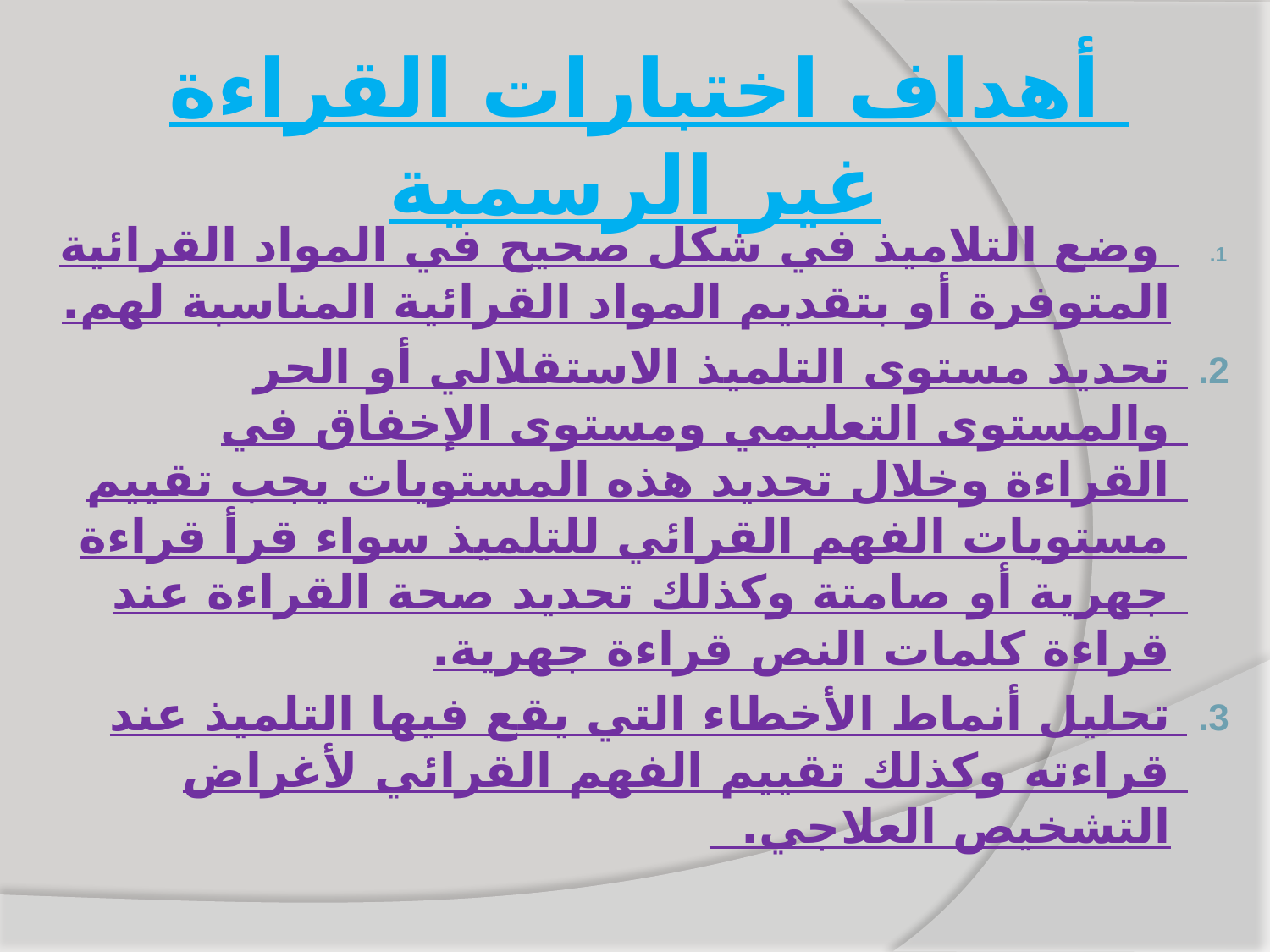

# أهداف اختبارات القراءة غير الرسمية
 وضع التلاميذ في شكل صحيح في المواد القرائية المتوفرة أو بتقديم المواد القرائية المناسبة لهم.
تحديد مستوى التلميذ الاستقلالي أو الحر والمستوى التعليمي ومستوى الإخفاق في القراءة وخلال تحديد هذه المستويات يجب تقييم مستويات الفهم القرائي للتلميذ سواء قرأ قراءة جهرية أو صامتة وكذلك تحديد صحة القراءة عند قراءة كلمات النص قراءة جهرية.
تحليل أنماط الأخطاء التي يقع فيها التلميذ عند قراءته وكذلك تقييم الفهم القرائي لأغراض التشخيص العلاجي.